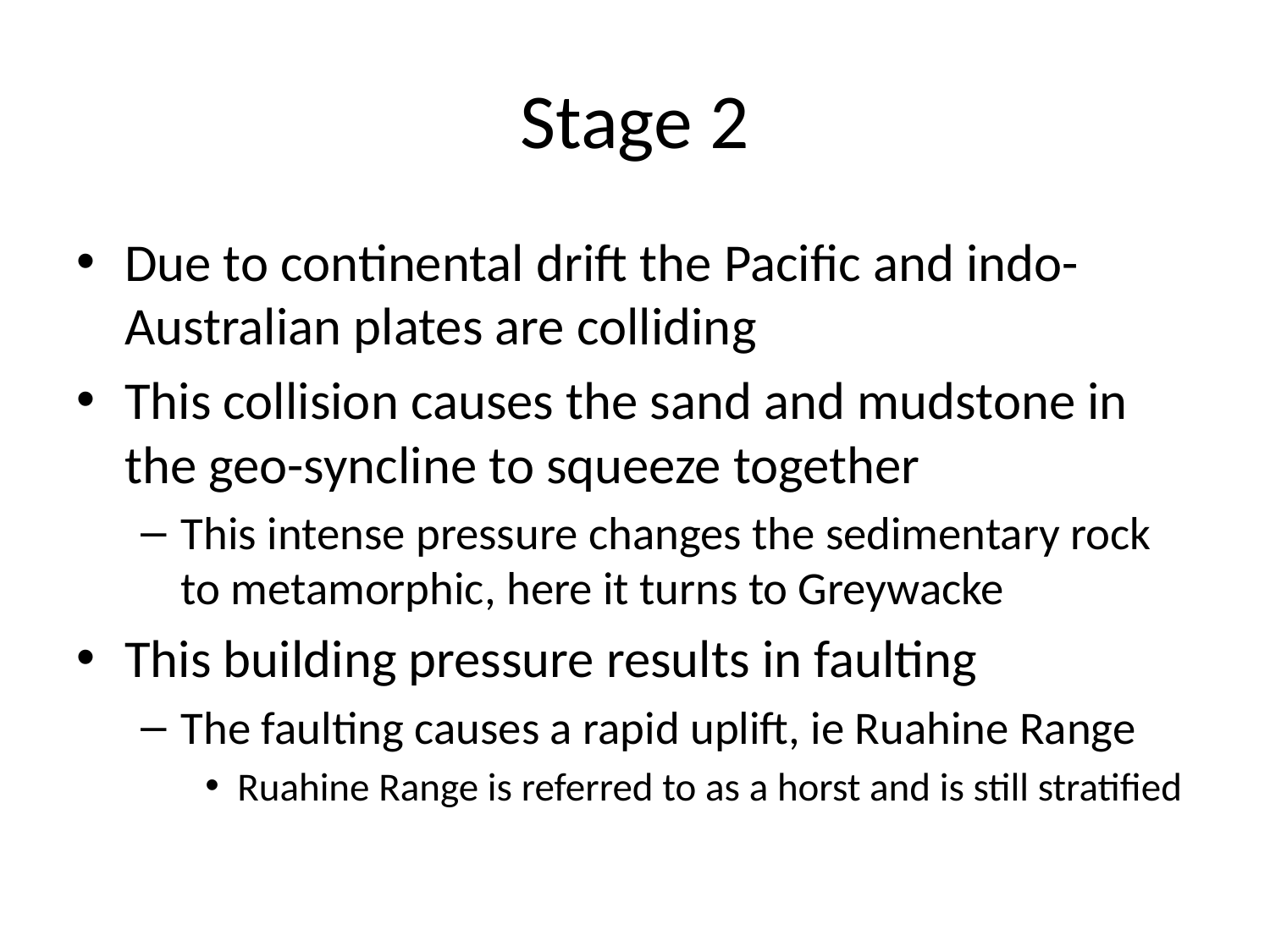

# Stage 2
Due to continental drift the Pacific and indo-Australian plates are colliding
This collision causes the sand and mudstone in the geo-syncline to squeeze together
This intense pressure changes the sedimentary rock to metamorphic, here it turns to Greywacke
This building pressure results in faulting
The faulting causes a rapid uplift, ie Ruahine Range
Ruahine Range is referred to as a horst and is still stratified